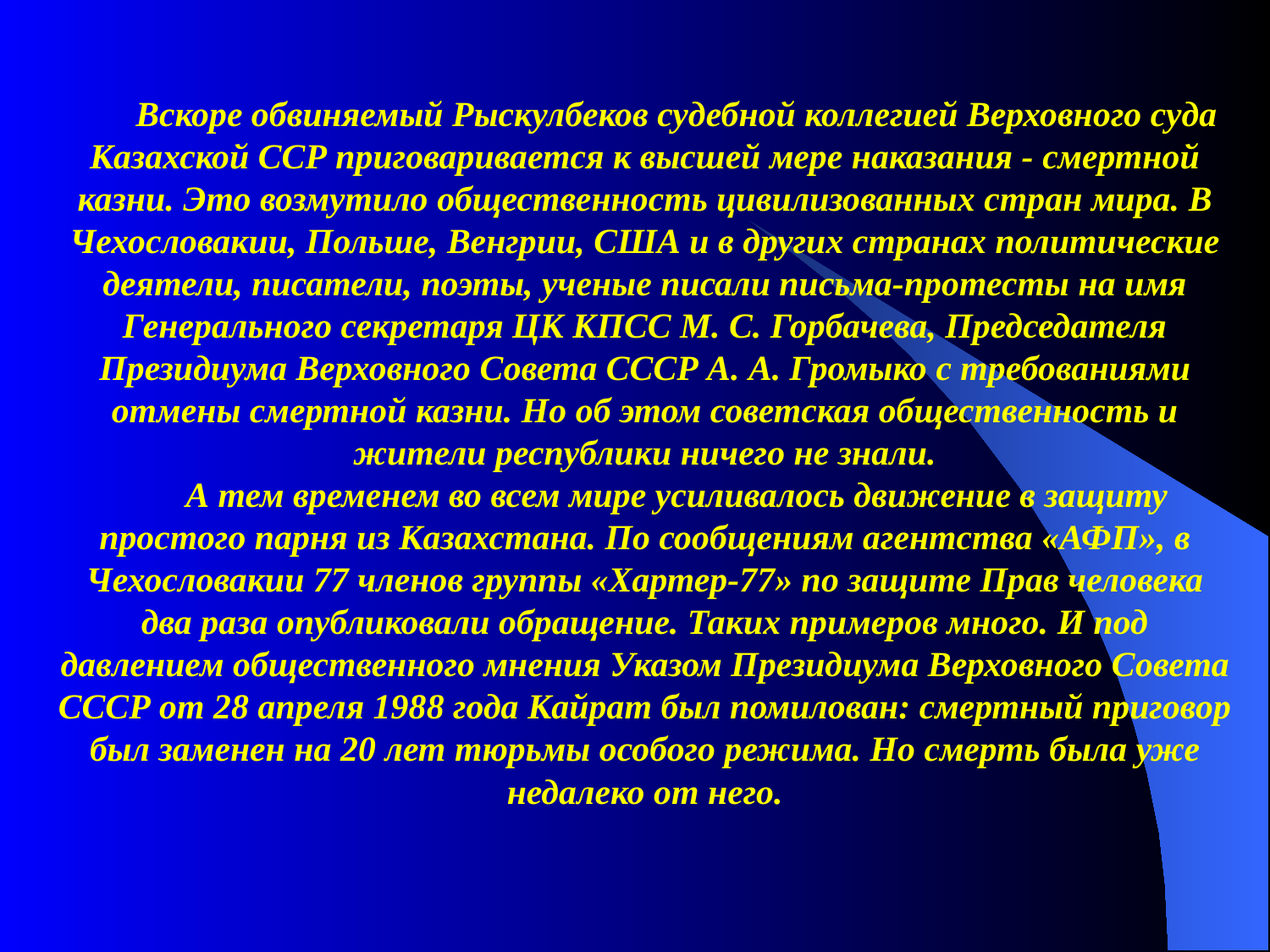

Вскоре обвиняемый Рыскулбеков судебной коллегией Верховного суда Казахской ССР приговаривается к высшей мере наказания - смертной казни. Это возмутило общественность цивилизованных стран мира. В Чехословакии, Польше, Венгрии, США и в других странах политические деятели, писатели, поэты, ученые писали письма-протесты на имя Генерального секретаря ЦК КПСС М. С. Горбачева, Председателя Президиума Верховного Совета СССР А. А. Громыко с требованиями отмены смертной казни. Но об этом советская общественность и жители республики ничего не знали.
А тем временем во всем мире усиливалось движение в защиту простого парня из Казахстана. По сообщениям агентства «АФП», в Чехословакии 77 членов группы «Хартер-77» по защите Прав человека два раза опубликовали обращение. Таких примеров много. И под давлением общественного мнения Указом Президиума Верховного Совета СССР от 28 апреля 1988 года Кайрат был помилован: смертный приговор был заменен на 20 лет тюрьмы особого режима. Но смерть была уже недалеко от него.